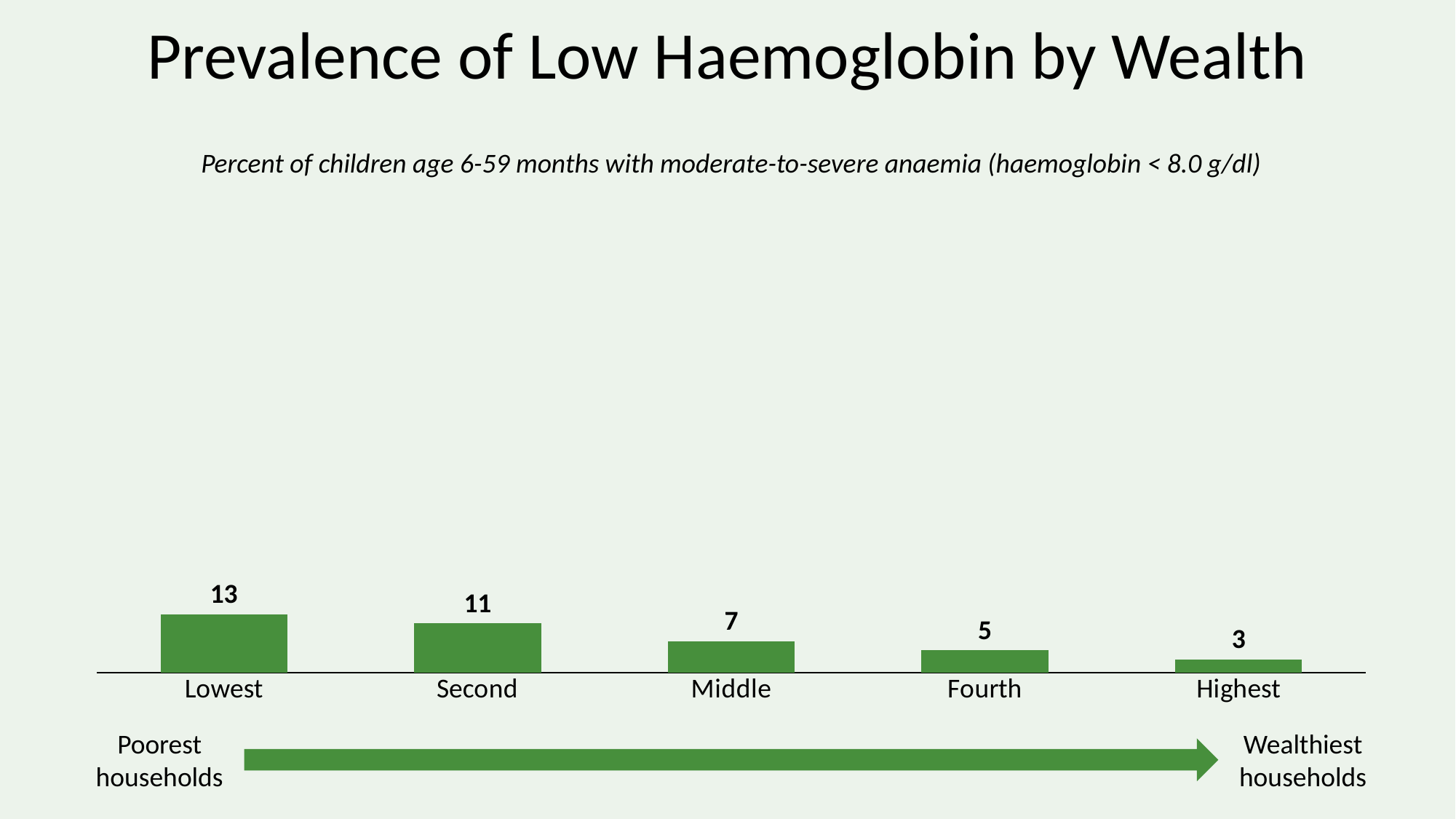

# Prevalence of Low Haemoglobin by Wealth
Percent of children age 6-59 months with moderate-to-severe anaemia (haemoglobin < 8.0 g/dl)

### Chart

| Category | Series 1 |
|---|---|
| Lowest | 13.0 |
| Second | 11.0 |
| Middle | 7.0 |
| Fourth | 5.0 |
| Highest | 3.0 |
Poorest households
Wealthiest households